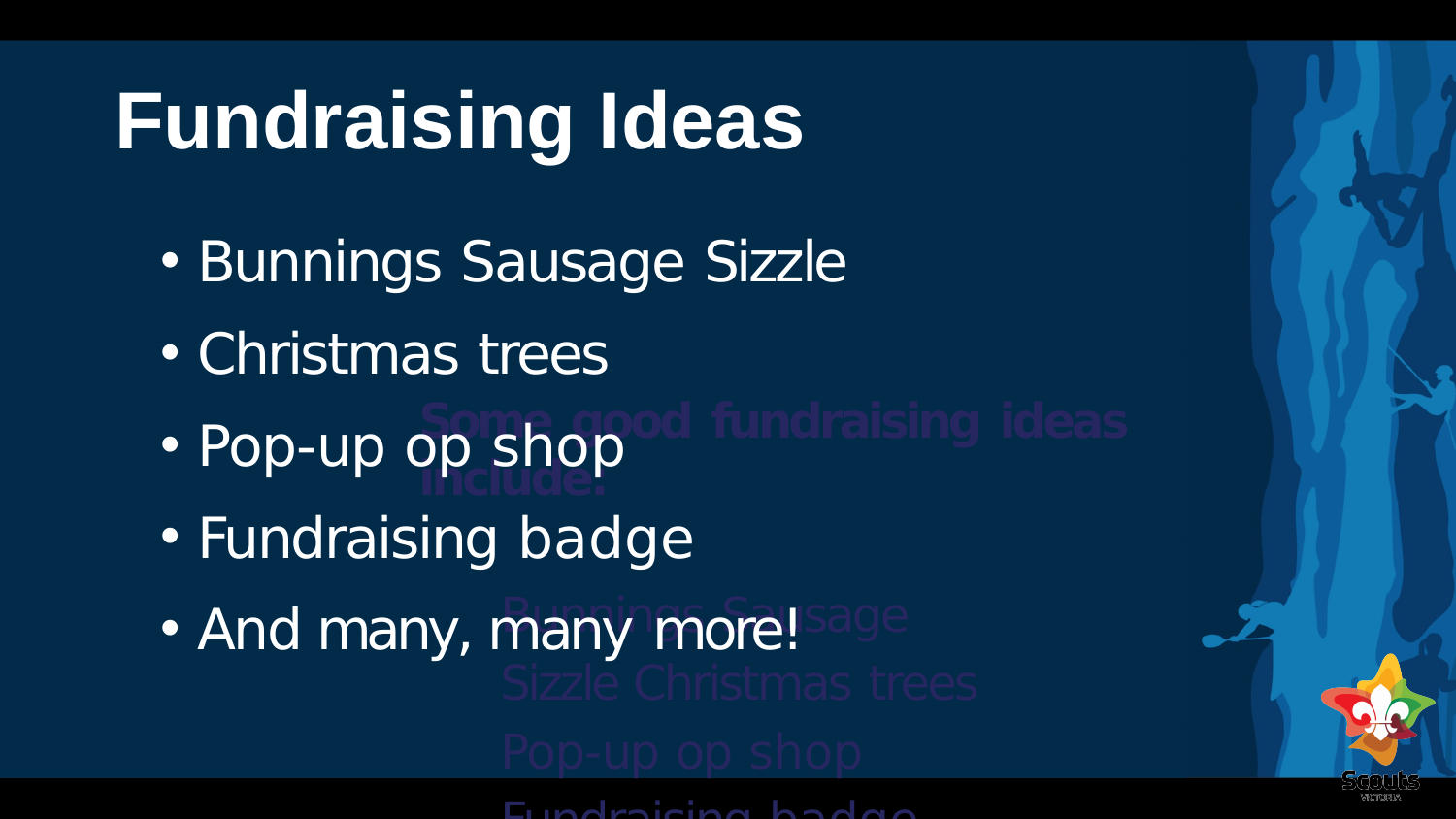

# Fundraising Ideas
Bunnings Sausage Sizzle
Christmas trees
Pop-up op shop
Fundraising badge
And many, many more!

Some good fundraising ideas include:

Bunnings Sausage Sizzle Christmas trees
Pop-up op shop Fundraising badge And many, many more!